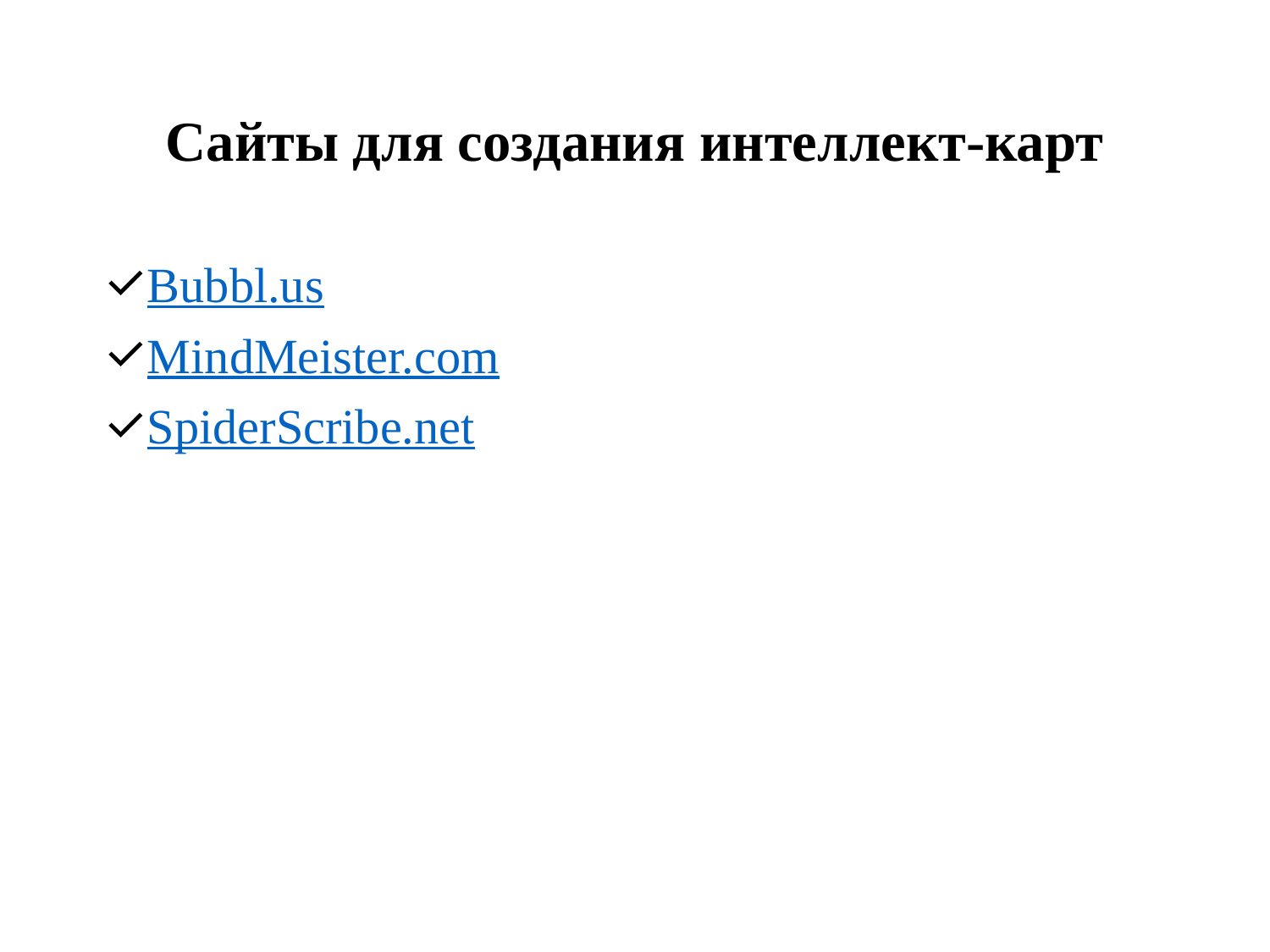

# Сайты для создания интеллект-карт
Bubbl.us
MindMeister.com
SpiderScribe.net